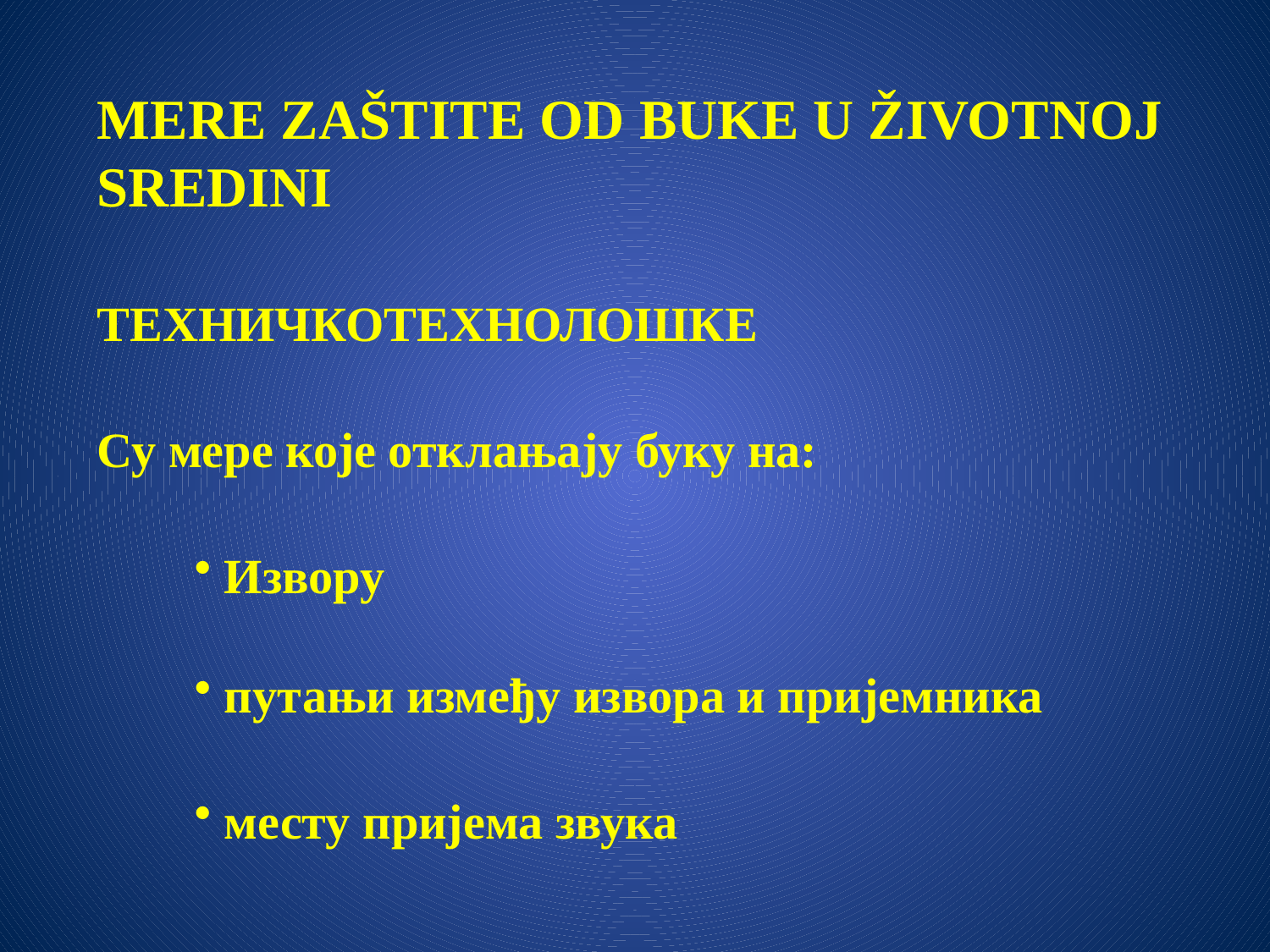

MERE ZAŠTITE OD BUKE U ŽIVOTNOJ SREDINI
ТЕХНИЧКОТЕХНОЛОШКЕ

Су мере које отклањају буку на:

Извору

путањи између извора и пријемника

месту пријема звука